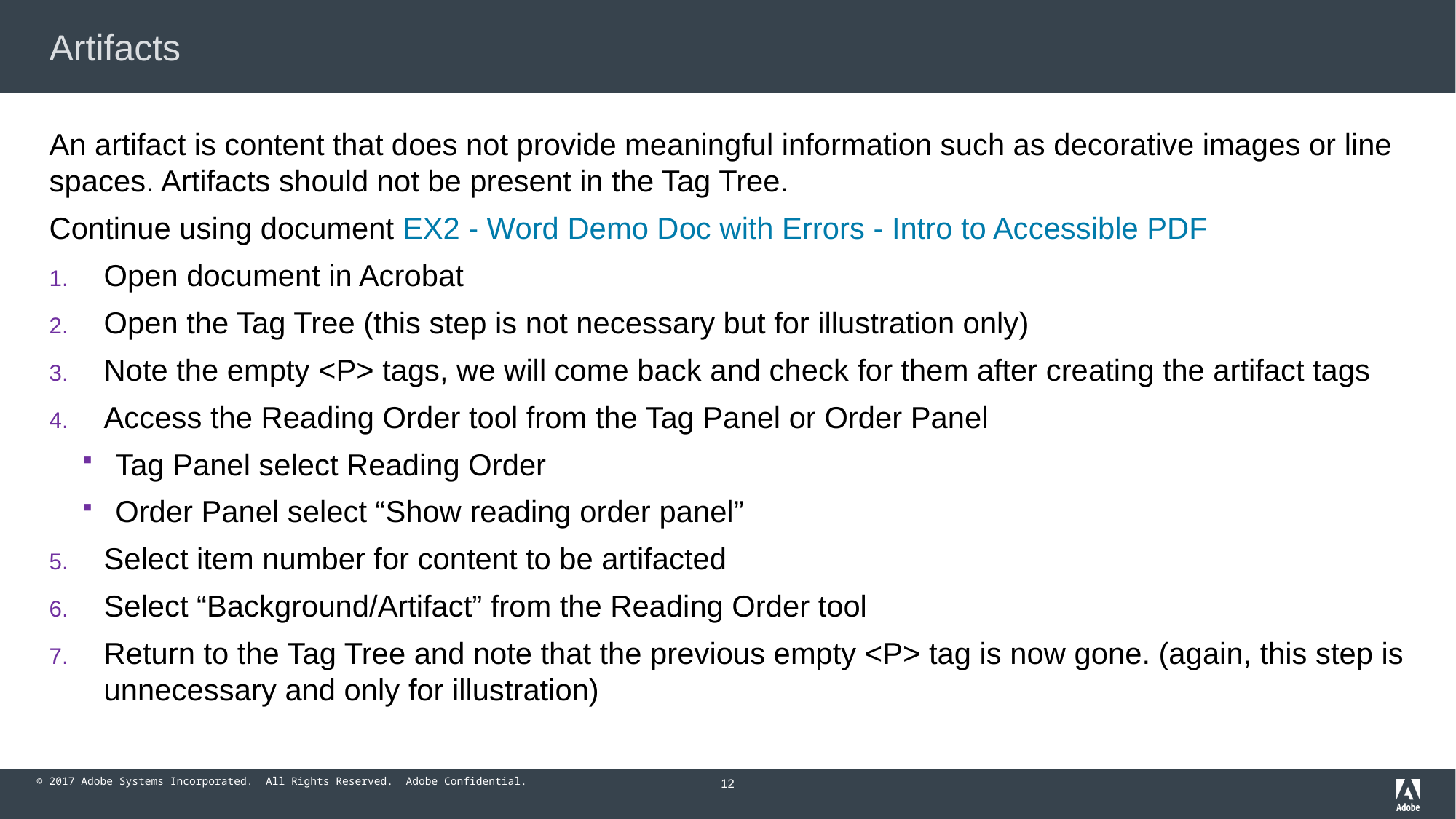

# Artifacts
An artifact is content that does not provide meaningful information such as decorative images or line spaces. Artifacts should not be present in the Tag Tree.
Continue using document EX2 - Word Demo Doc with Errors - Intro to Accessible PDF
Open document in Acrobat
Open the Tag Tree (this step is not necessary but for illustration only)
Note the empty <P> tags, we will come back and check for them after creating the artifact tags
Access the Reading Order tool from the Tag Panel or Order Panel
Tag Panel select Reading Order
Order Panel select “Show reading order panel”
Select item number for content to be artifacted
Select “Background/Artifact” from the Reading Order tool
Return to the Tag Tree and note that the previous empty <P> tag is now gone. (again, this step is unnecessary and only for illustration)

12